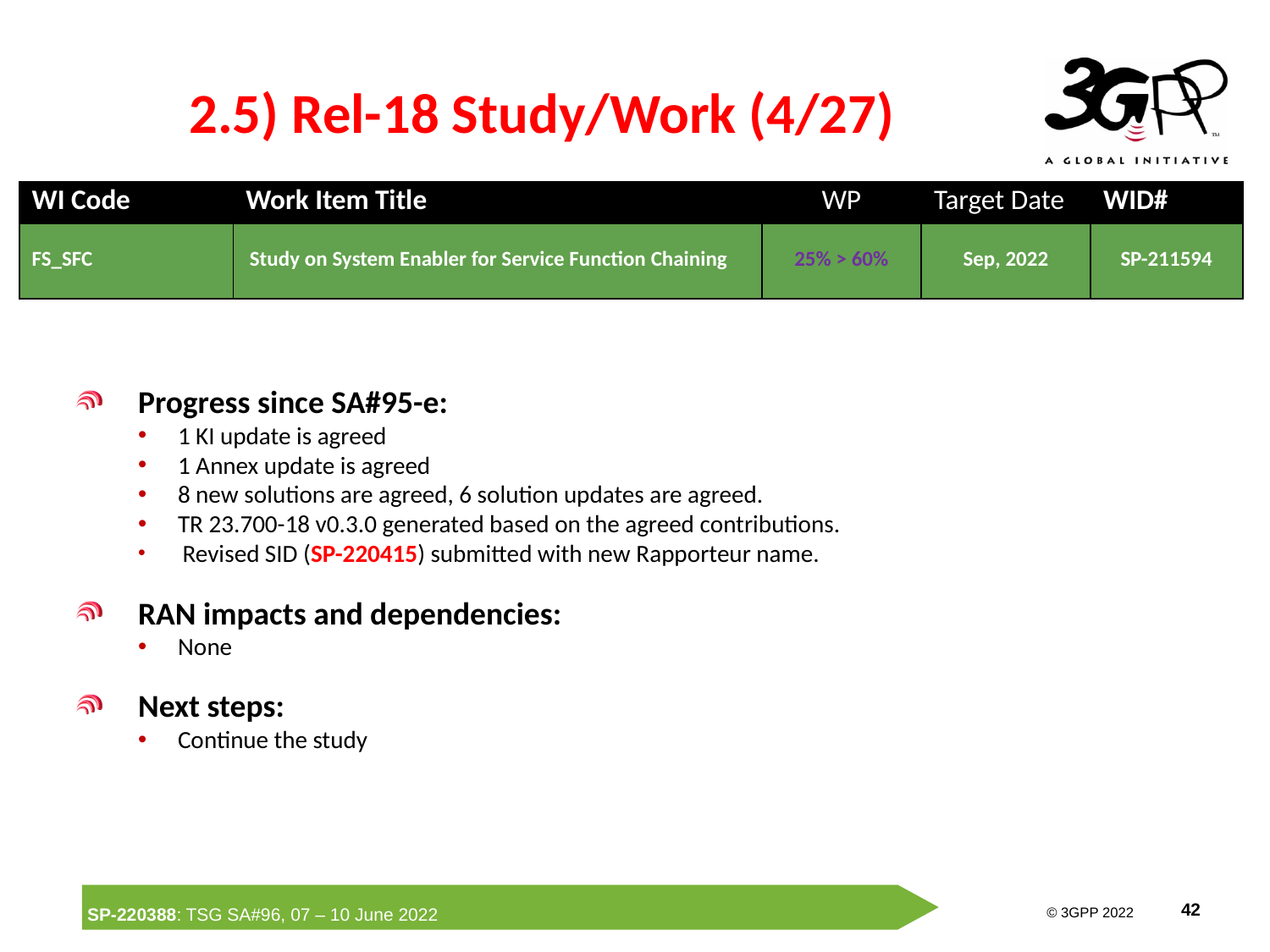

# 2.5) Rel-18 Study/Work (4/27)
| WI Code | Work Item Title | WP | Target Date | WID# |
| --- | --- | --- | --- | --- |
| FS\_SFC | Study on System Enabler for Service Function Chaining | 25% > 60% | Sep, 2022 | SP-211594 |
Progress since SA#95-e:
1 KI update is agreed
1 Annex update is agreed
8 new solutions are agreed, 6 solution updates are agreed.
TR 23.700-18 v0.3.0 generated based on the agreed contributions.
 Revised SID (SP-220415) submitted with new Rapporteur name.

RAN impacts and dependencies:
None

Next steps:
Continue the study